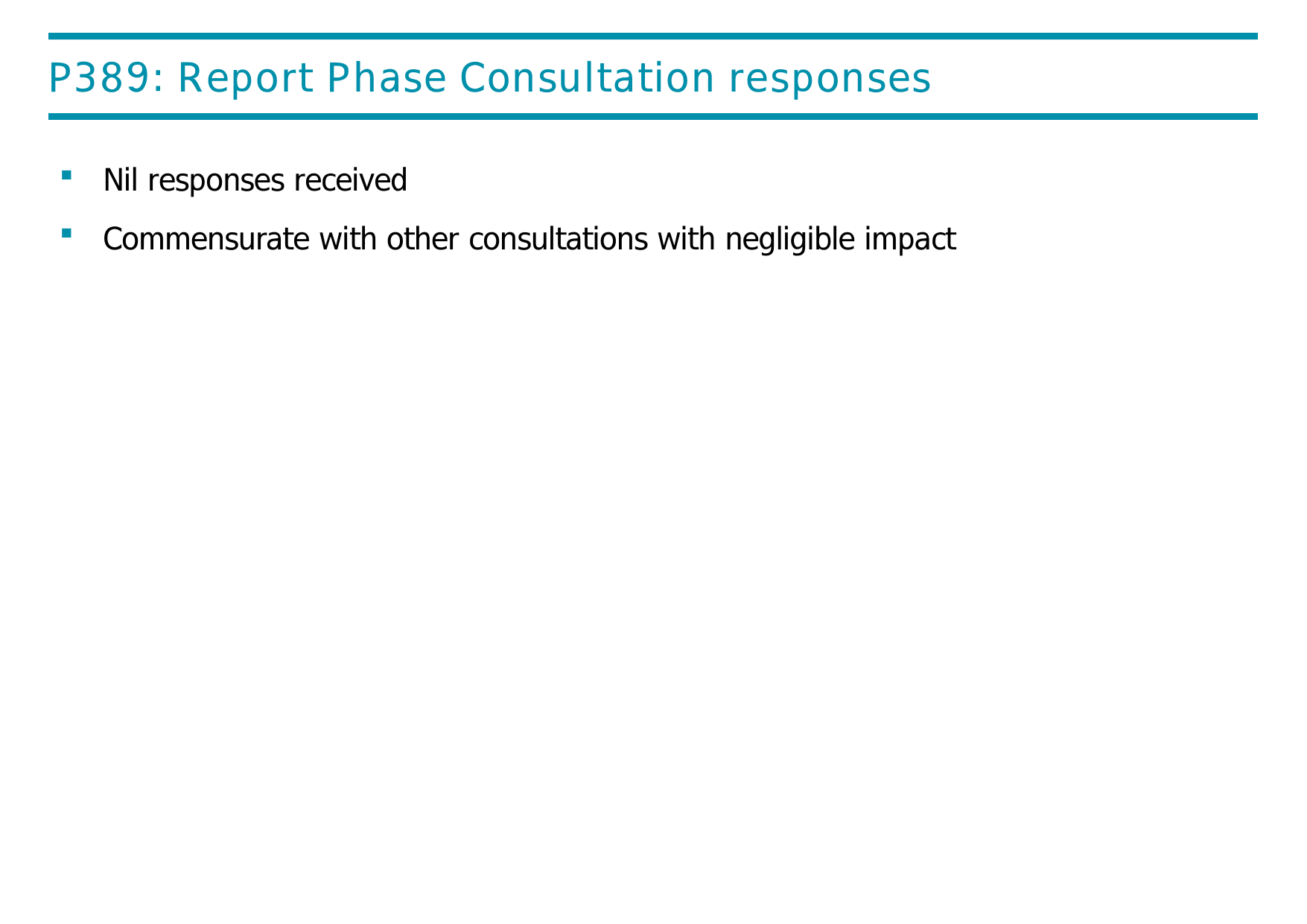

# P389: Report Phase Consultation responses
Nil responses received
Commensurate with other consultations with negligible impact